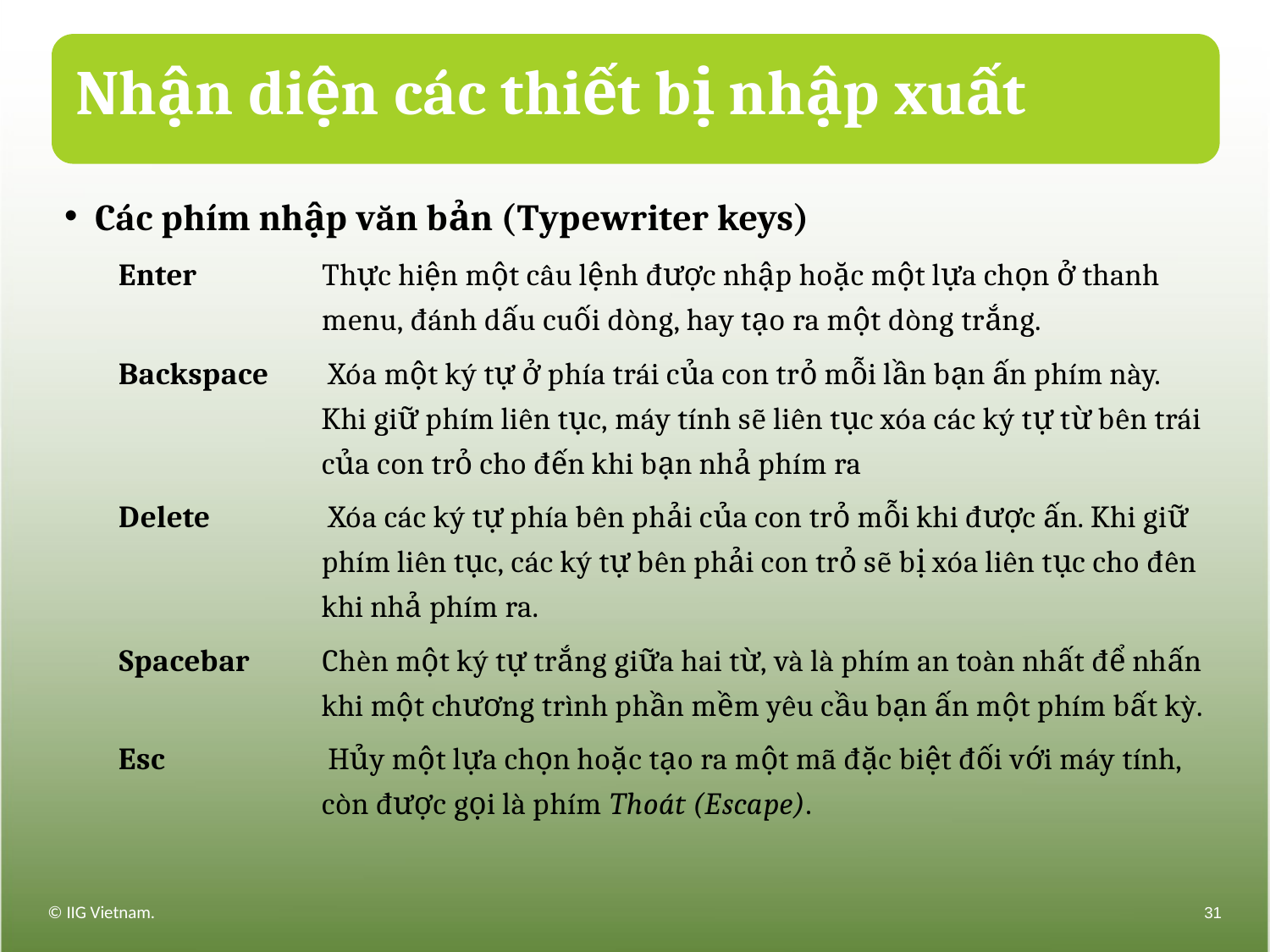

# Nhận diện các thiết bị nhập xuất
Các phím nhập văn bản (Typewriter keys)
Enter	Thực hiện một câu lệnh được nhập hoặc một lựa chọn ở thanh menu, đánh dấu cuối dòng, hay tạo ra một dòng trắng.
Backspace	 Xóa một ký tự ở phía trái của con trỏ mỗi lần bạn ấn phím này. Khi giữ phím liên tục, máy tính sẽ liên tục xóa các ký tự từ bên trái của con trỏ cho đến khi bạn nhả phím ra
Delete	 Xóa các ký tự phía bên phải của con trỏ mỗi khi được ấn. Khi giữ phím liên tục, các ký tự bên phải con trỏ sẽ bị xóa liên tục cho đên khi nhả phím ra.
Spacebar	Chèn một ký tự trắng giữa hai từ, và là phím an toàn nhất để nhấn khi một chương trình phần mềm yêu cầu bạn ấn một phím bất kỳ.
Esc	 Hủy một lựa chọn hoặc tạo ra một mã đặc biệt đối với máy tính, còn được gọi là phím Thoát (Escape).
© IIG Vietnam.
31